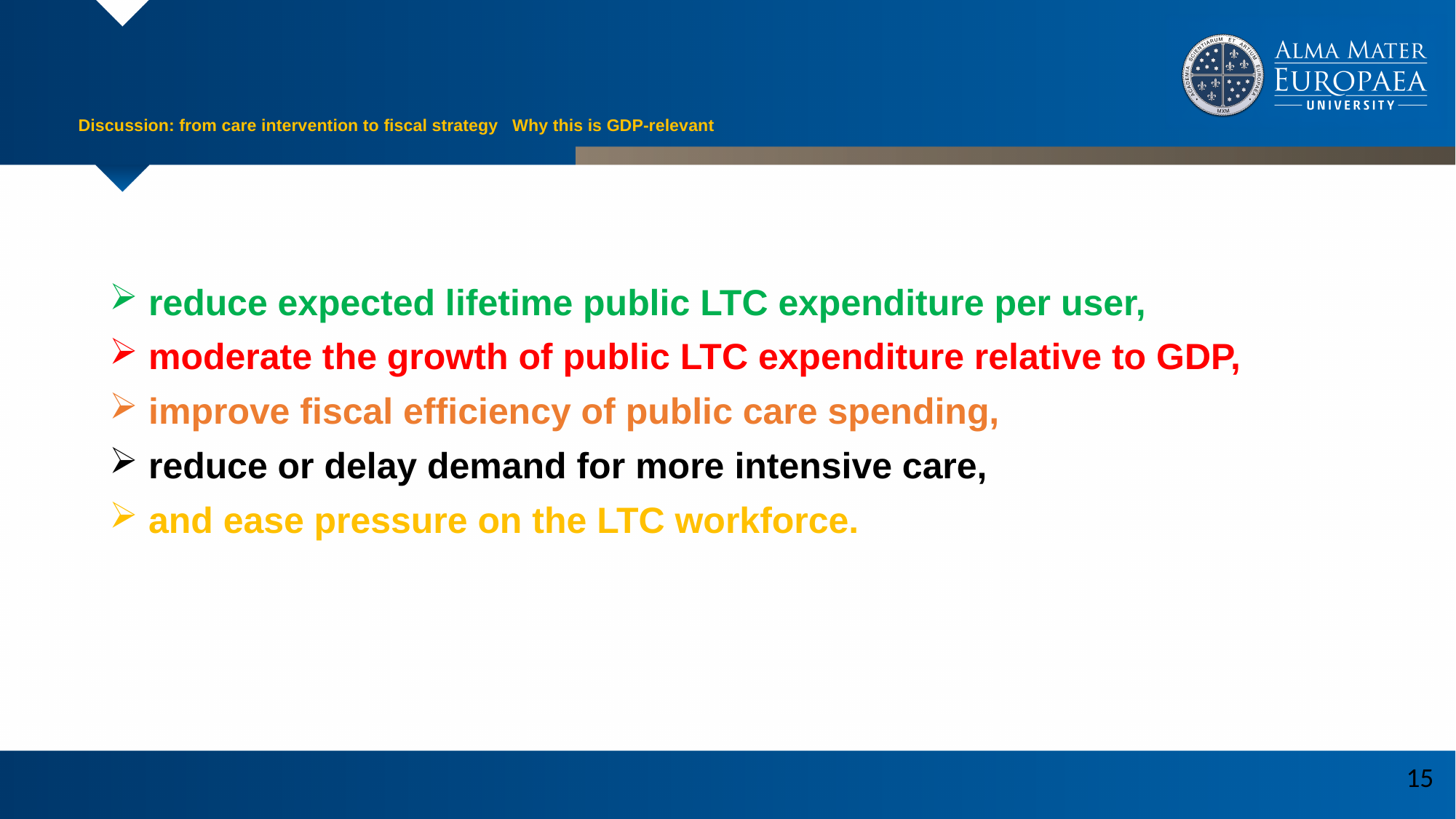

# Discussion: from care intervention to fiscal strategy   Why this is GDP-relevant

 reduce expected lifetime public LTC expenditure per user,
 moderate the growth of public LTC expenditure relative to GDP,
 improve fiscal efficiency of public care spending,
 reduce or delay demand for more intensive care,
 and ease pressure on the LTC workforce.
15